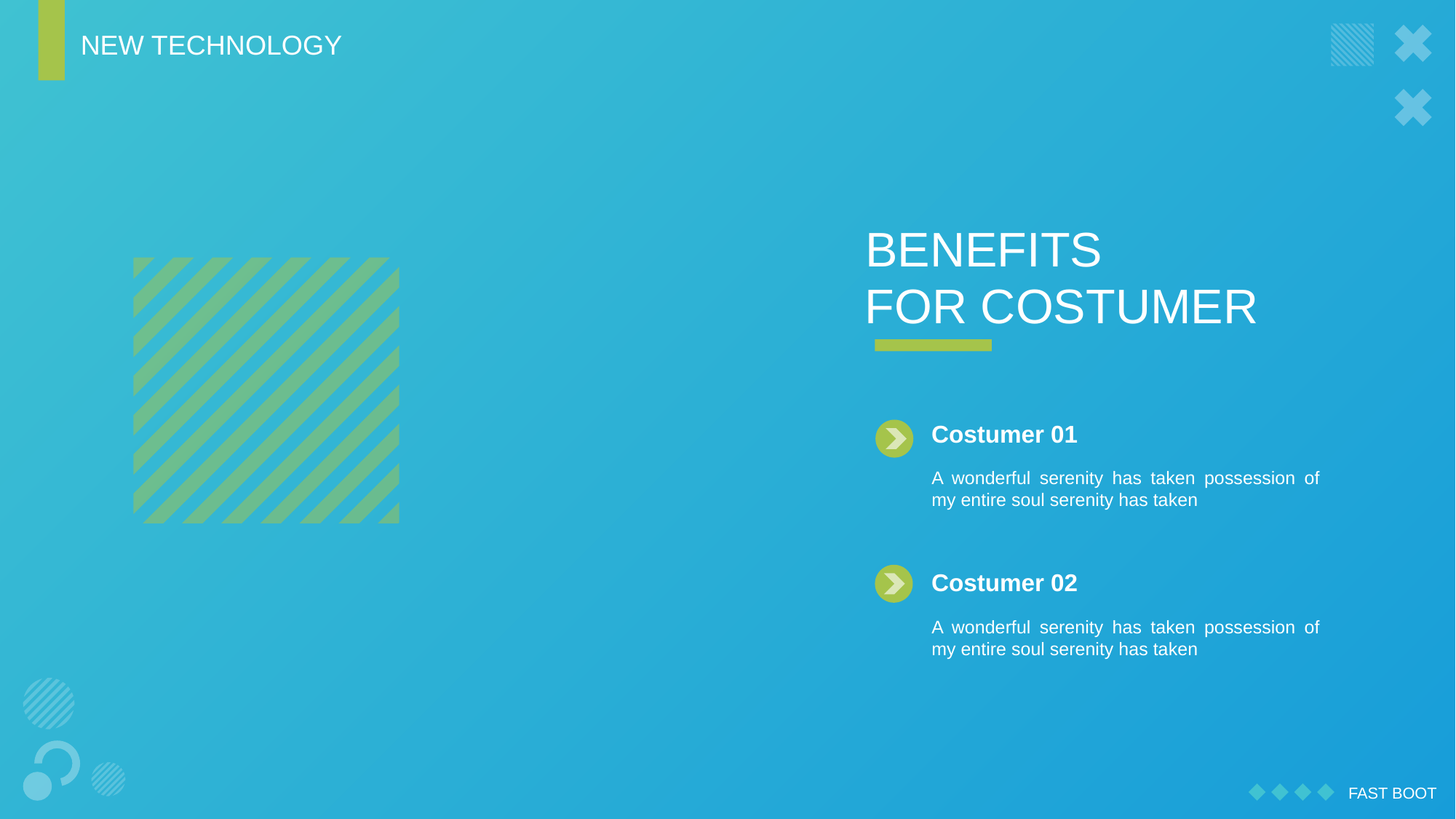

NEW TECHNOLOGY

BENEFITS

FOR COSTUMER

Costumer 01

A wonderful serenity has taken possession of my entire soul serenity has taken
Costumer 02

A wonderful serenity has taken possession of my entire soul serenity has taken

FAST BOOT